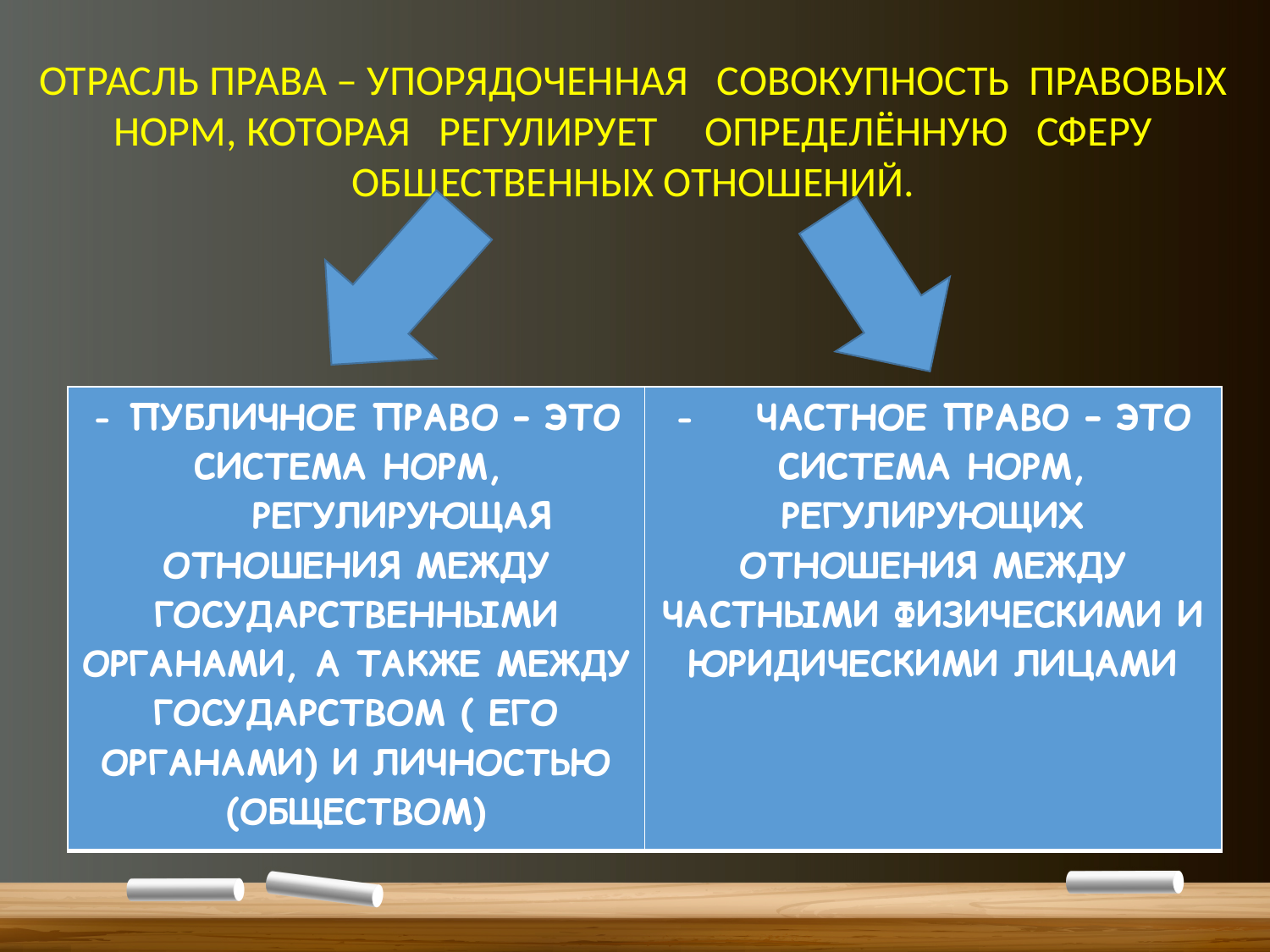

ОТРАСЛЬ ПРАВА – УПОРЯДОЧЕННАЯ   СОВОКУПНОСТЬ  ПРАВОВЫХ НОРМ, КОТОРАЯ   РЕГУЛИРУЕТ     ОПРЕДЕЛЁННУЮ   СФЕРУ ОБЩЕСТВЕННЫХ ОТНОШЕНИЙ.

| - ПУБЛИЧНОЕ ПРАВО – ЭТО СИСТЕМА НОРМ, РЕГУЛИРУЮЩАЯ ОТНОШЕНИЯ МЕЖДУ ГОСУДАРСТВЕННЫМИ ОРГАНАМИ, А ТАКЖЕ МЕЖДУ ГОСУДАРСТВОМ ( ЕГО ОРГАНАМИ) И ЛИЧНОСТЬЮ (ОБЩЕСТВОМ) | - ЧАСТНОЕ ПРАВО – ЭТО СИСТЕМА НОРМ, РЕГУЛИРУЮЩИХ ОТНОШЕНИЯ МЕЖДУ ЧАСТНЫМИ ФИЗИЧЕСКИМИ И ЮРИДИЧЕСКИМИ ЛИЦАМИ |
| --- | --- |